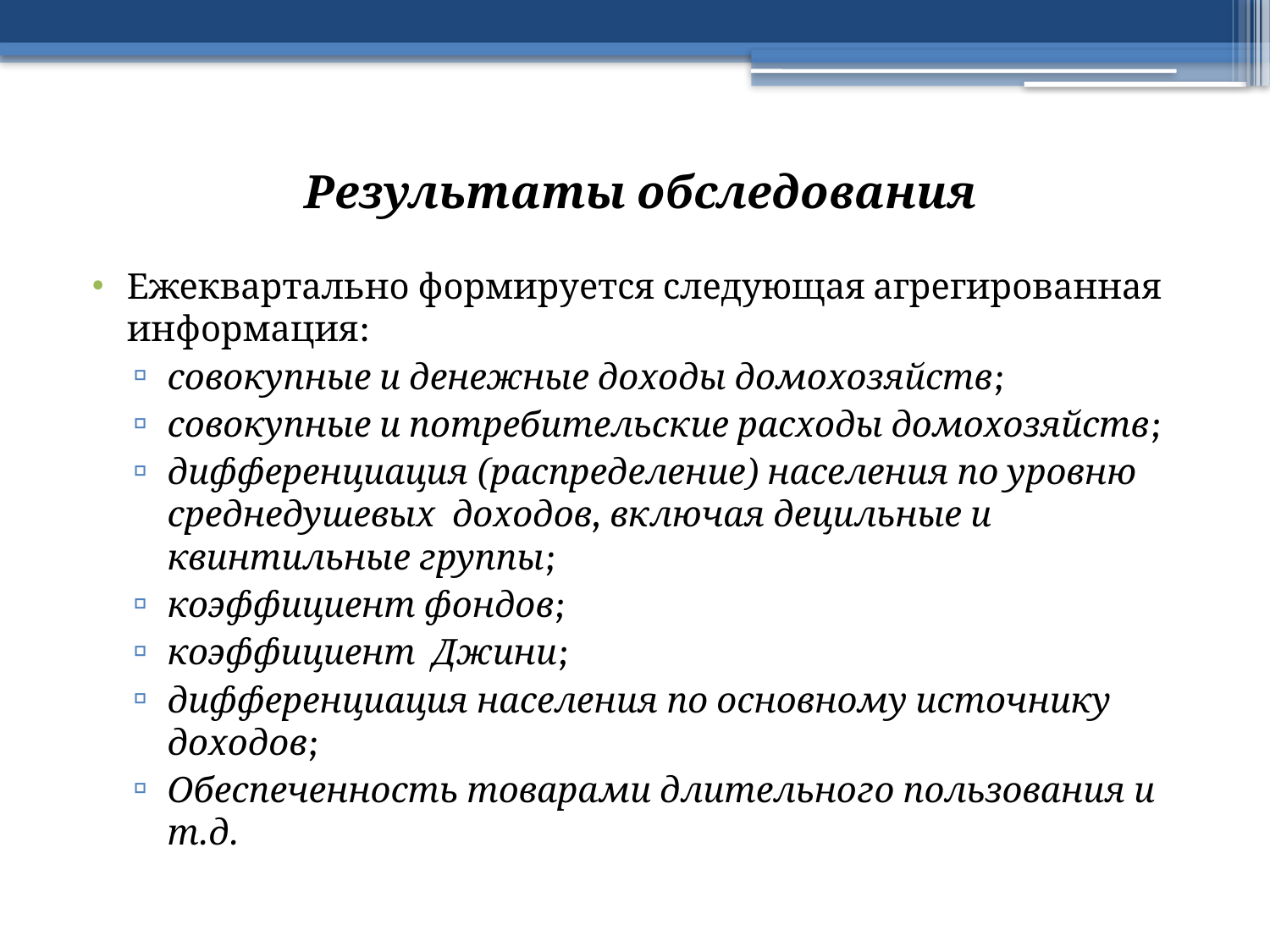

Результаты обследования
Ежеквартально формируется следующая агрегированная информация:
совокупные и денежные доходы домохозяйств;
совокупные и потребительские расходы домохозяйств;
дифференциация (распределение) населения по уровню среднедушевых  доходов, включая децильные и квинтильные группы;
коэффициент фондов;
коэффициент  Джини;
дифференциация населения по основному источнику доходов;
Обеспеченность товарами длительного пользования и т.д.